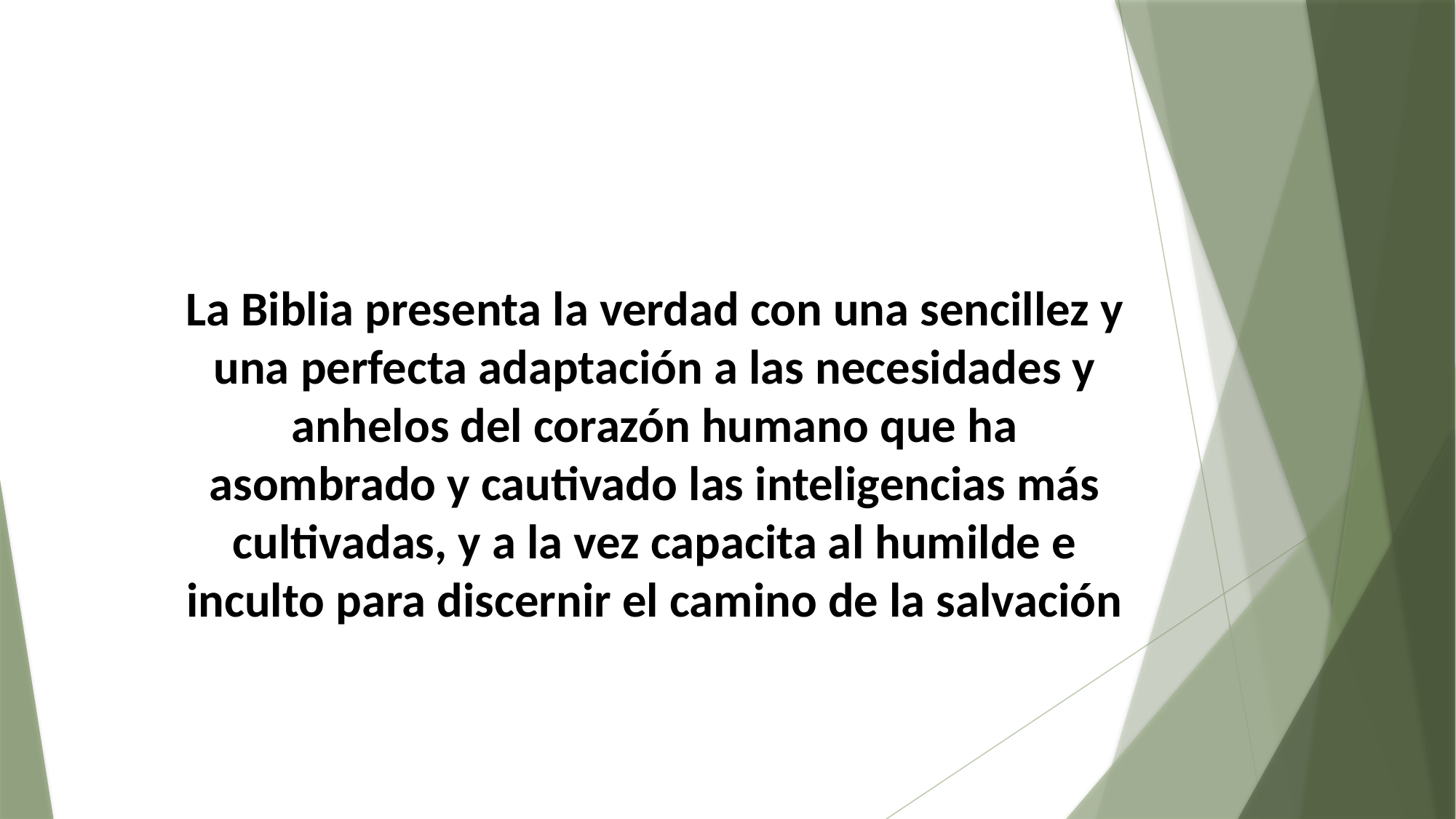

La Biblia presenta la verdad con una sencillez y una perfecta adaptación a las necesidades y anhelos del corazón humano que ha asombrado y cautivado las inteligencias más cultivadas, y a la vez capacita al humilde e inculto para discernir el camino de la salvación